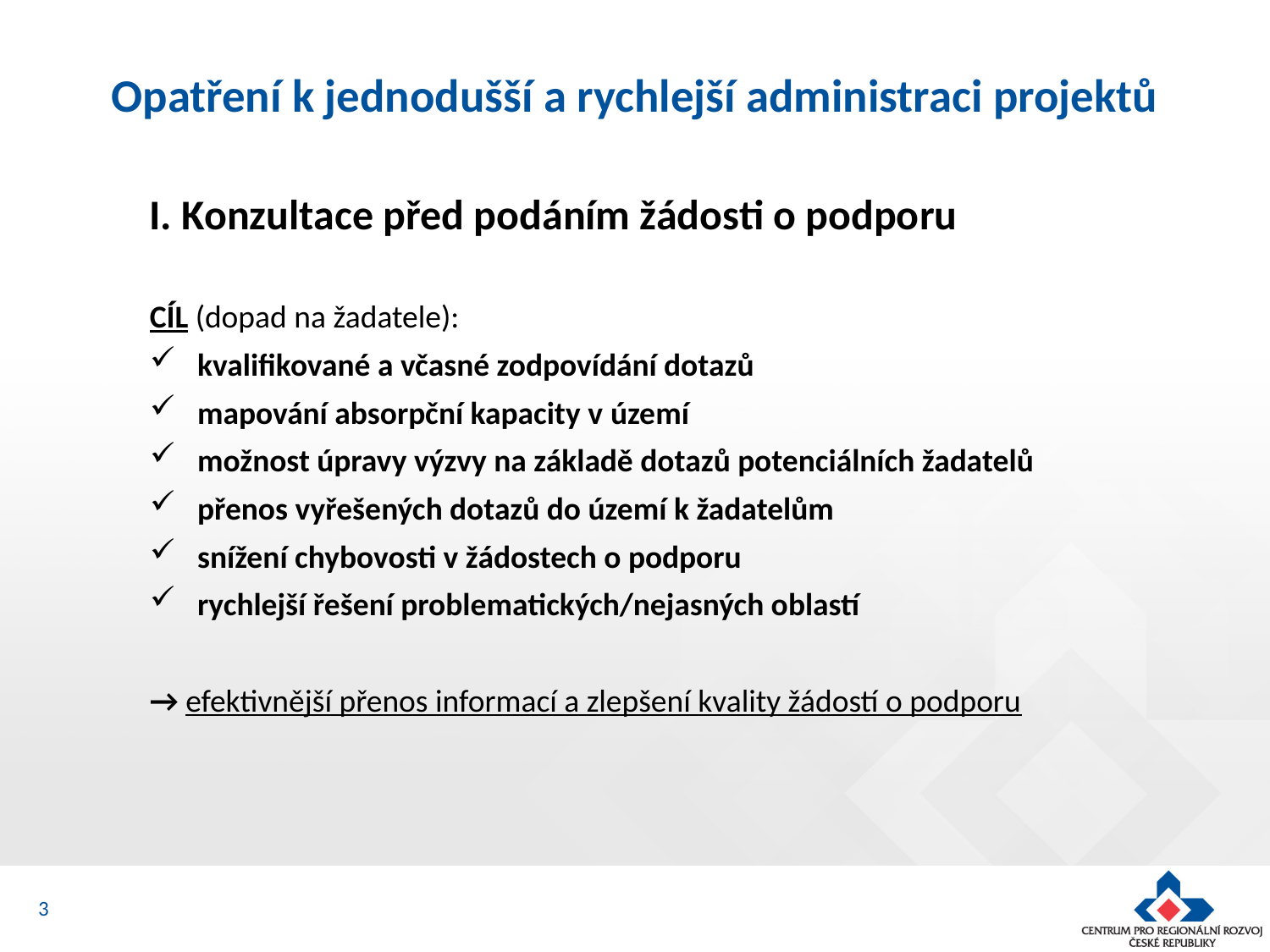

# Opatření k jednodušší a rychlejší administraci projektů
I. Konzultace před podáním žádosti o podporu

CÍL (dopad na žadatele):
kvalifikované a včasné zodpovídání dotazů
mapování absorpční kapacity v území
možnost úpravy výzvy na základě dotazů potenciálních žadatelů
přenos vyřešených dotazů do území k žadatelům
snížení chybovosti v žádostech o podporu
rychlejší řešení problematických/nejasných oblastí

→ efektivnější přenos informací a zlepšení kvality žádostí o podporu

3